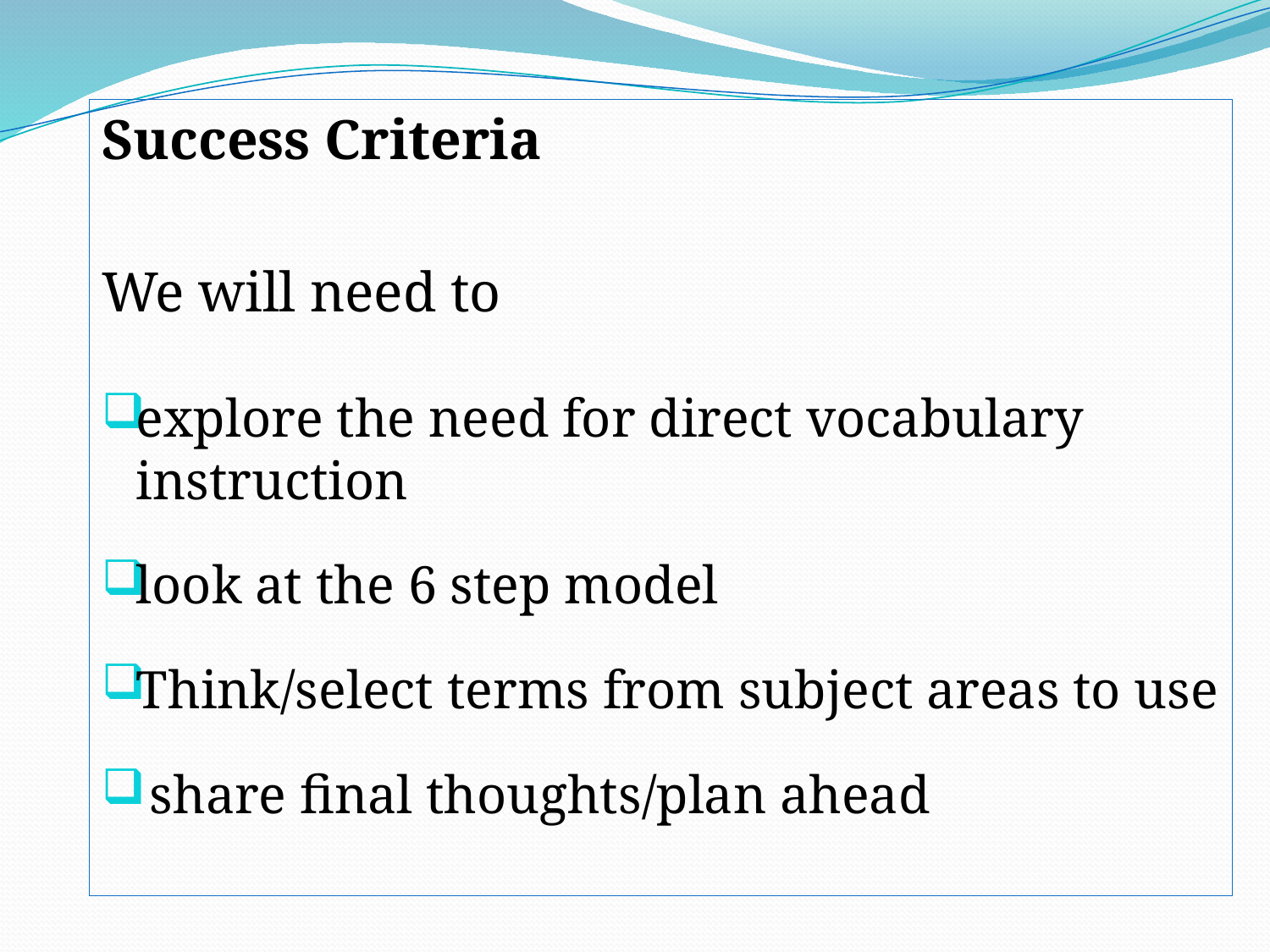

Success Criteria

We will need to

explore the need for direct vocabulary instruction
look at the 6 step model
Think/select terms from subject areas to use
 share final thoughts/plan ahead